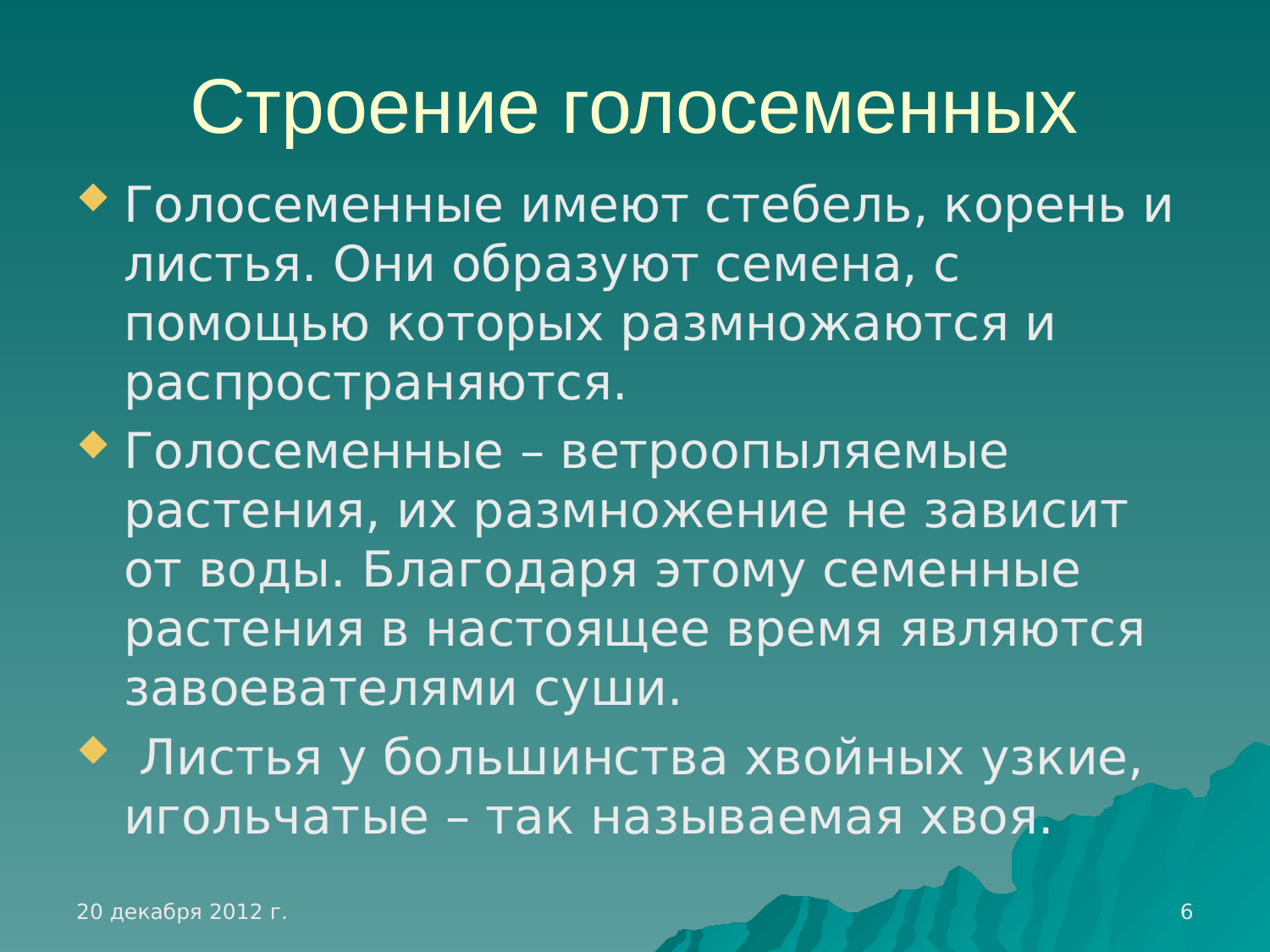

# Строение голосеменных
Голосеменные имеют стебель, корень и листья. Они образуют семена, с помощью которых размножаются и распространяются.
Голосеменные – ветроопыляемые растения, их размножение не зависит от воды. Благодаря этому семенные растения в настоящее время являются завоевателями суши.
 Листья у большинства хвойных узкие, игольчатые – так называемая хвоя.
20 декабря 2012 г.
6